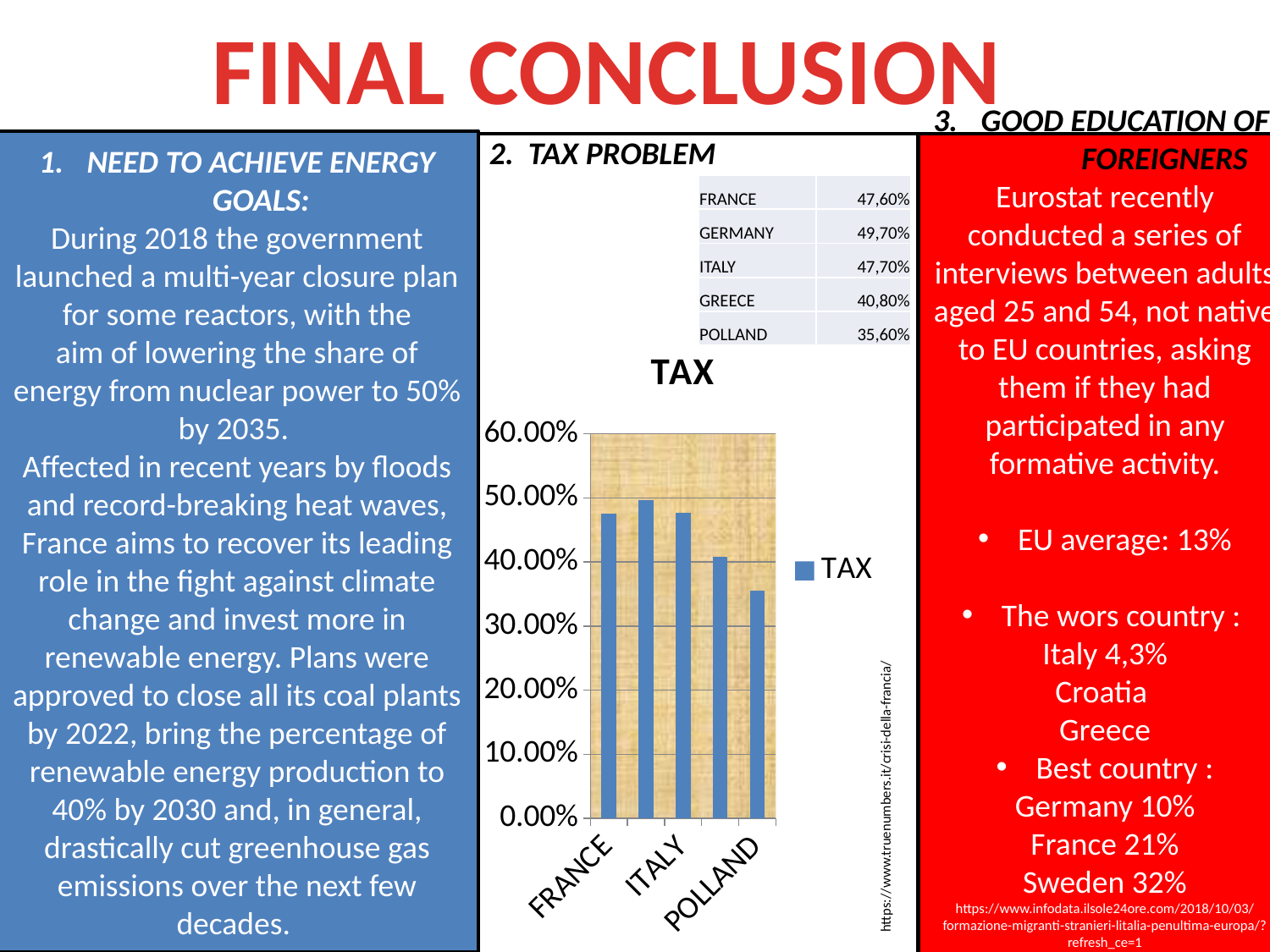

FINAL CONCLUSION

2.  TAX PROBLEM
NEED TO ACHIEVE ENERGY GOALS:
During 2018 the government launched a multi-year closure plan for some reactors, with the
aim of lowering the share of energy from nuclear power to 50% by 2035.
Affected in recent years by floods and record-breaking heat waves, France aims to recover its leading role in the fight against climate change and invest more in renewable energy. Plans were approved to close all its coal plants by 2022, bring the percentage of renewable energy production to 40% by 2030 and, in general, drastically cut greenhouse gas emissions over the next few decades.
M

GOOD EDUCATION OF            FOREIGNERS
Eurostat recently conducted a series of interviews between adults aged 25 and 54, not native to EU countries, asking them if they had participated in any formative activity.

EU average: 13%

The wors country :
Italy 4,3%
Croatia
Greece
Best country :
Germany 10%
France 21%
Sweden 32%
https://www.infodata.ilsole24ore.com/2018/10/03/formazione-migranti-stranieri-litalia-penultima-europa/?refresh_ce=1

| FRANCE | 47,60% |
| --- | --- |
| GERMANY | 49,70% |
| ITALY | 47,70% |
| GREECE | 40,80% |
| POLLAND | 35,60% |

### Chart:

| Category | TAX  |
|---|---|
| FRANCE | 0.476 |
| GERMANY  | 0.497 |
| ITALY | 0.477 |
| GREECE | 0.408 |
| POLLAND | 0.356 |
https://www.truenumbers.it/crisi-della-francia/